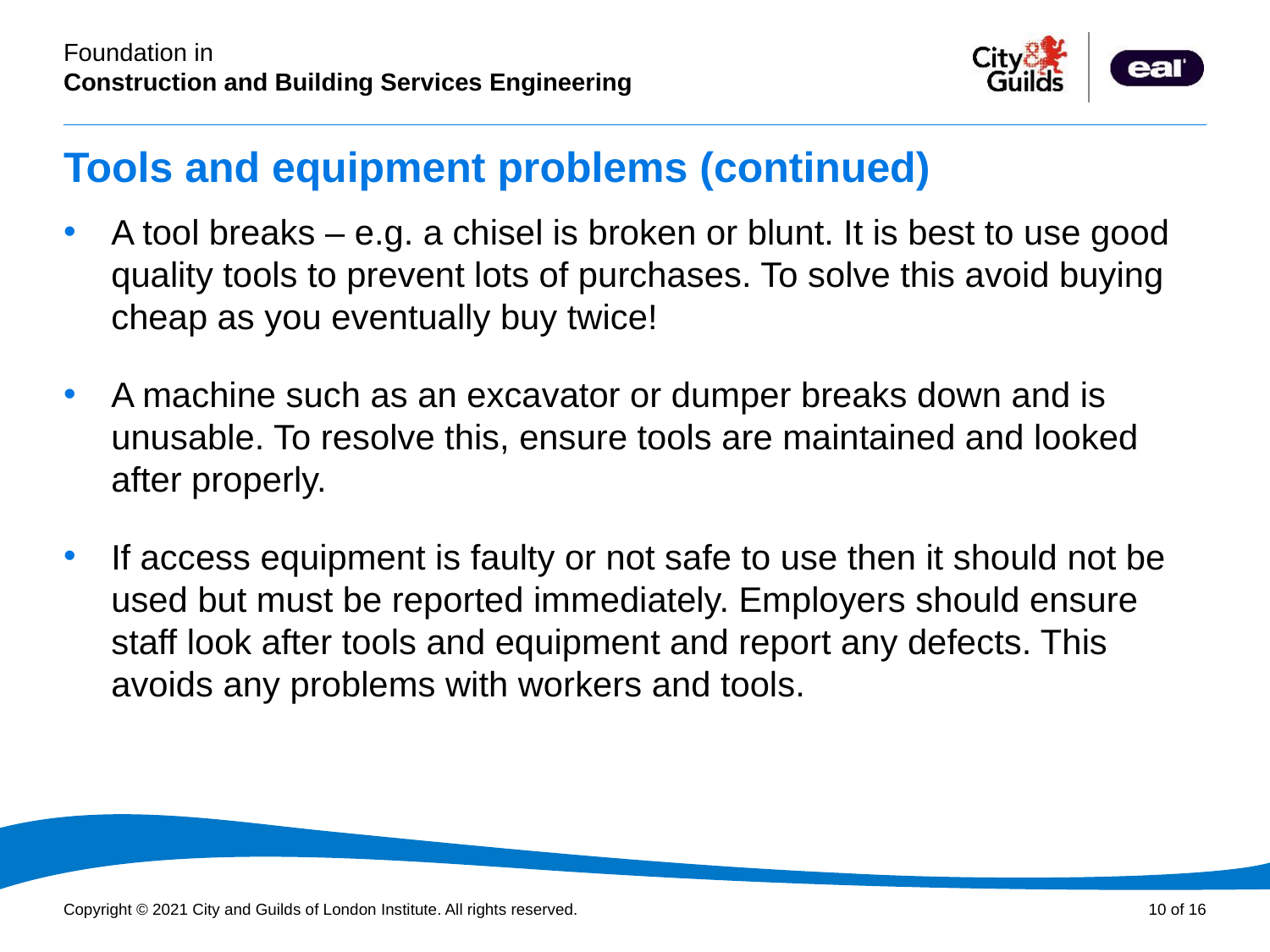

# Tools and equipment problems (continued)
A tool breaks – e.g. a chisel is broken or blunt. It is best to use good quality tools to prevent lots of purchases. To solve this avoid buying cheap as you eventually buy twice!
A machine such as an excavator or dumper breaks down and is unusable. To resolve this, ensure tools are maintained and looked after properly.
If access equipment is faulty or not safe to use then it should not be used but must be reported immediately. Employers should ensure staff look after tools and equipment and report any defects. This avoids any problems with workers and tools.